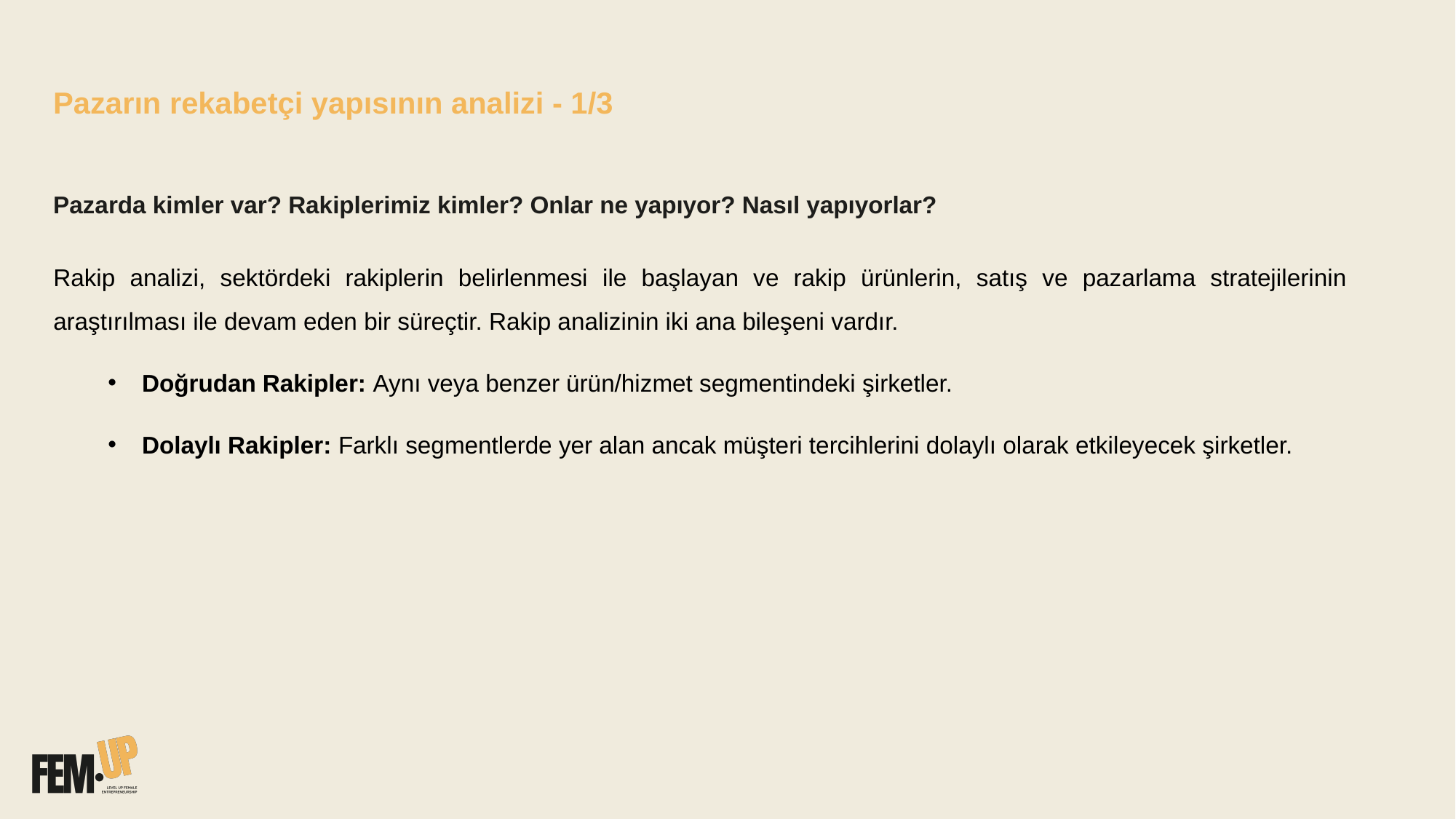

Pazarın rekabetçi yapısının analizi - 1/3

Pazarda kimler var? Rakiplerimiz kimler? Onlar ne yapıyor? Nasıl yapıyorlar?
Rakip analizi, sektördeki rakiplerin belirlenmesi ile başlayan ve rakip ürünlerin, satış ve pazarlama stratejilerinin araştırılması ile devam eden bir süreçtir. Rakip analizinin iki ana bileşeni vardır.
Doğrudan Rakipler: Aynı veya benzer ürün/hizmet segmentindeki şirketler.
Dolaylı Rakipler: Farklı segmentlerde yer alan ancak müşteri tercihlerini dolaylı olarak etkileyecek şirketler.